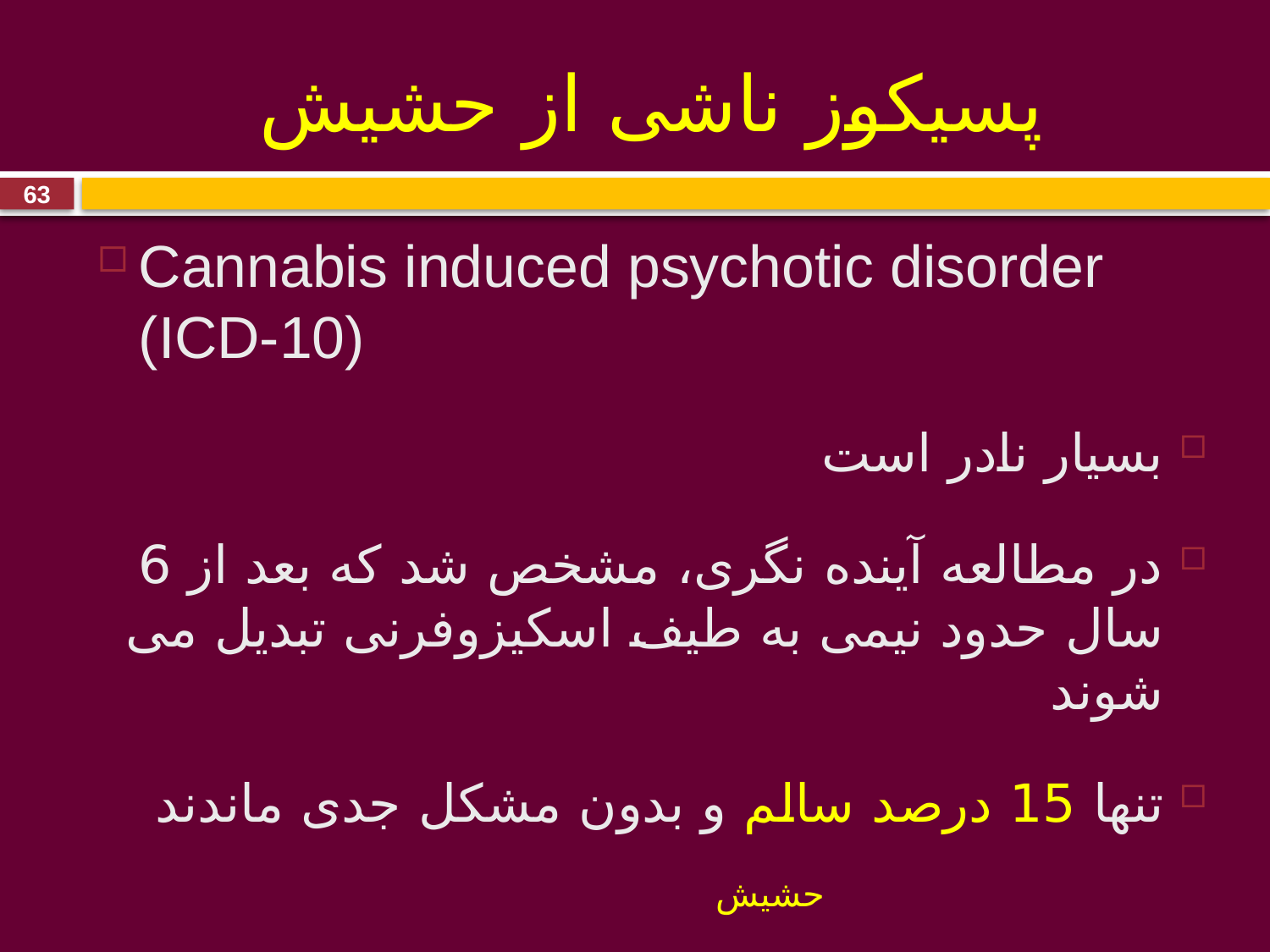

# پسیکوز ناشی از حشیش
63
Cannabis induced psychotic disorder (ICD-10)
بسیار نادر است
در مطالعه آینده نگری، مشخص شد که بعد از 6 سال حدود نیمی به طیف اسکیزوفرنی تبدیل می شوند
تنها 15 درصد سالم و بدون مشکل جدی ماندند
حشیش